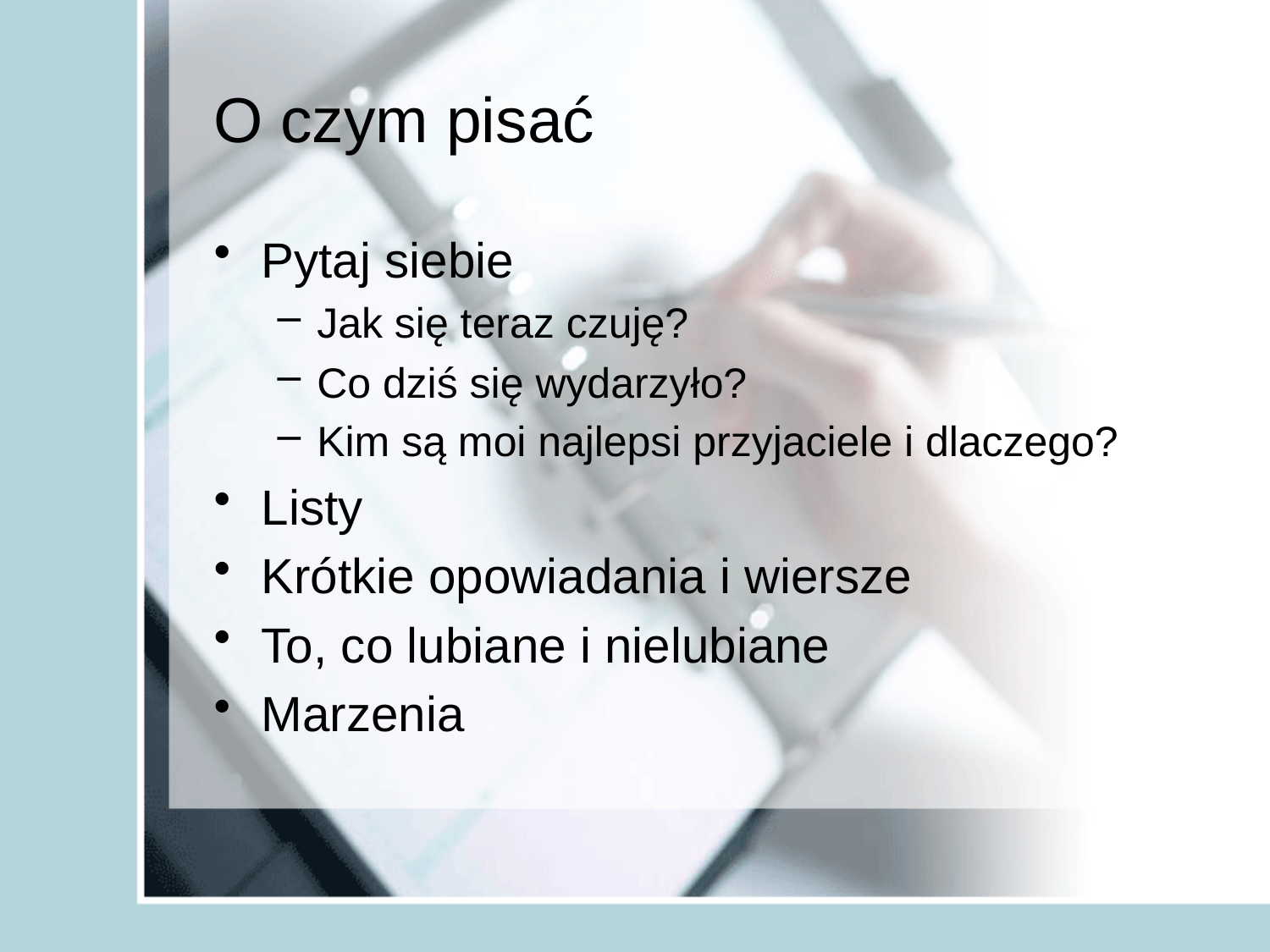

# O czym pisać
Pytaj siebie
Jak się teraz czuję?
Co dziś się wydarzyło?
Kim są moi najlepsi przyjaciele i dlaczego?
Listy
Krótkie opowiadania i wiersze
To, co lubiane i nielubiane
Marzenia